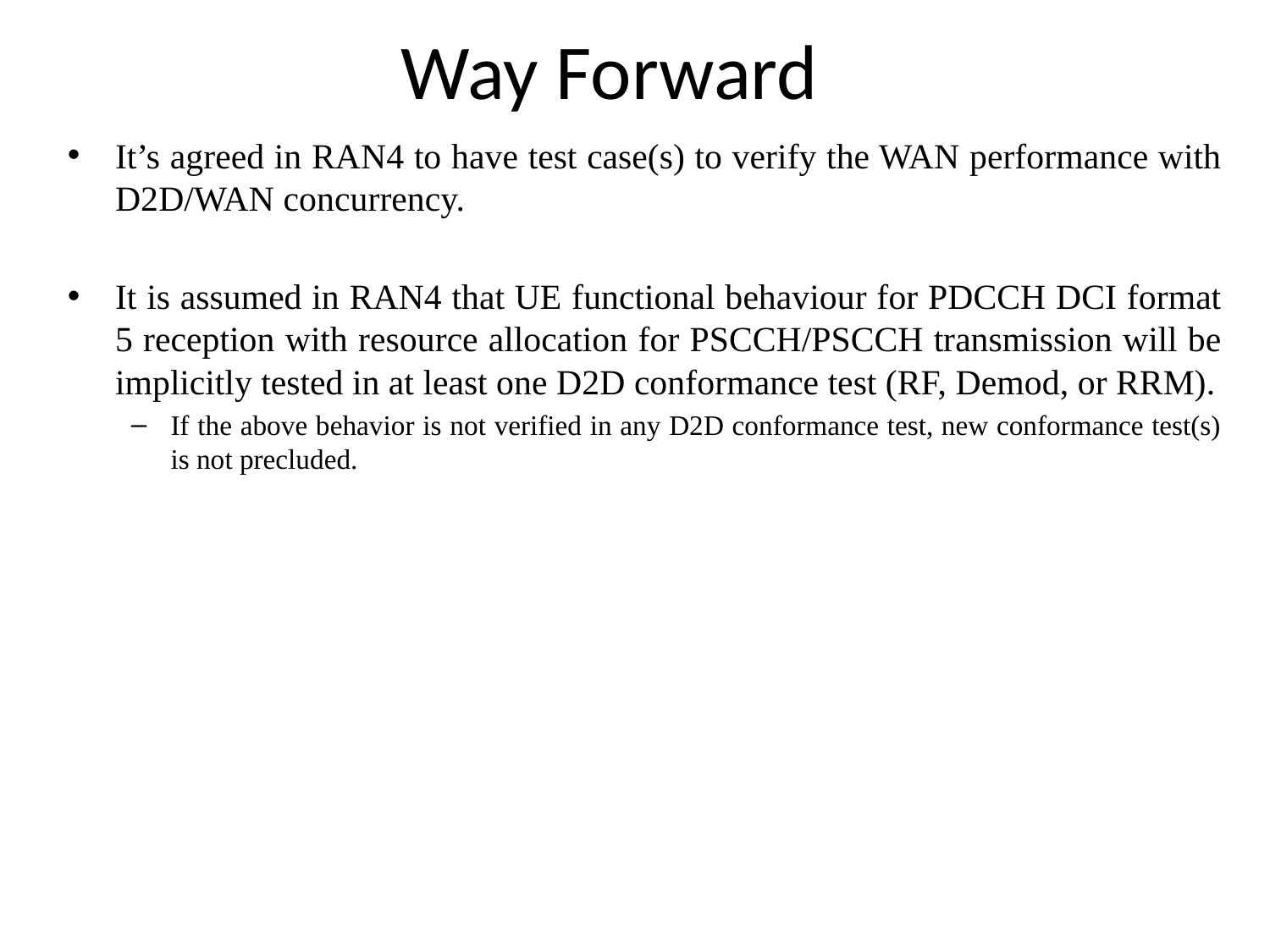

# Way Forward
It’s agreed in RAN4 to have test case(s) to verify the WAN performance with D2D/WAN concurrency.

It is assumed in RAN4 that UE functional behaviour for PDCCH DCI format 5 reception with resource allocation for PSCCH/PSCCH transmission will be implicitly tested in at least one D2D conformance test (RF, Demod, or RRM).
If the above behavior is not verified in any D2D conformance test, new conformance test(s) is not precluded.